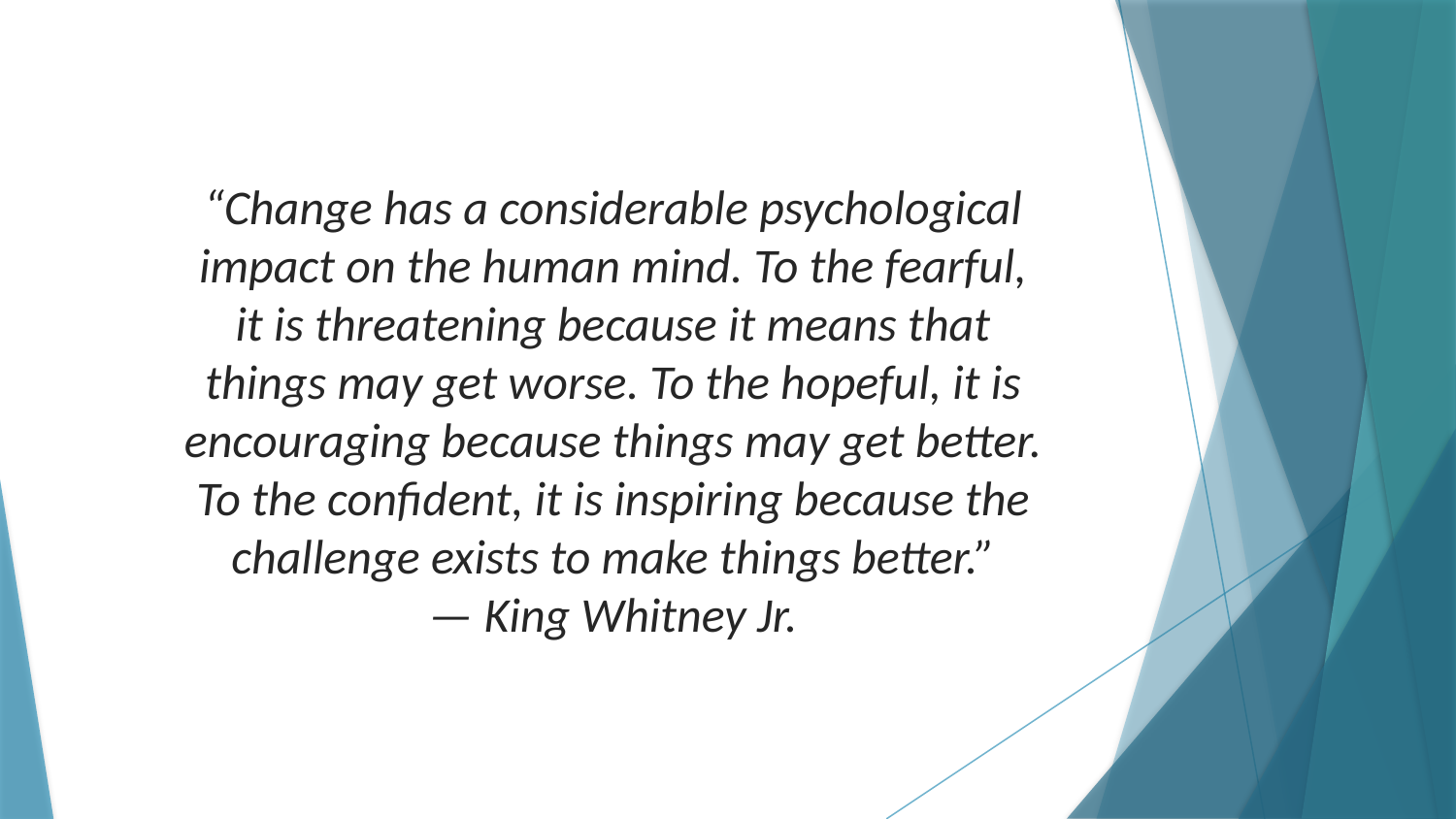

“Change has a considerable psychological impact on the human mind. To the fearful, it is threatening because it means that things may get worse. To the hopeful, it is encouraging because things may get better. To the confident, it is inspiring because the challenge exists to make things better.”
— King Whitney Jr.